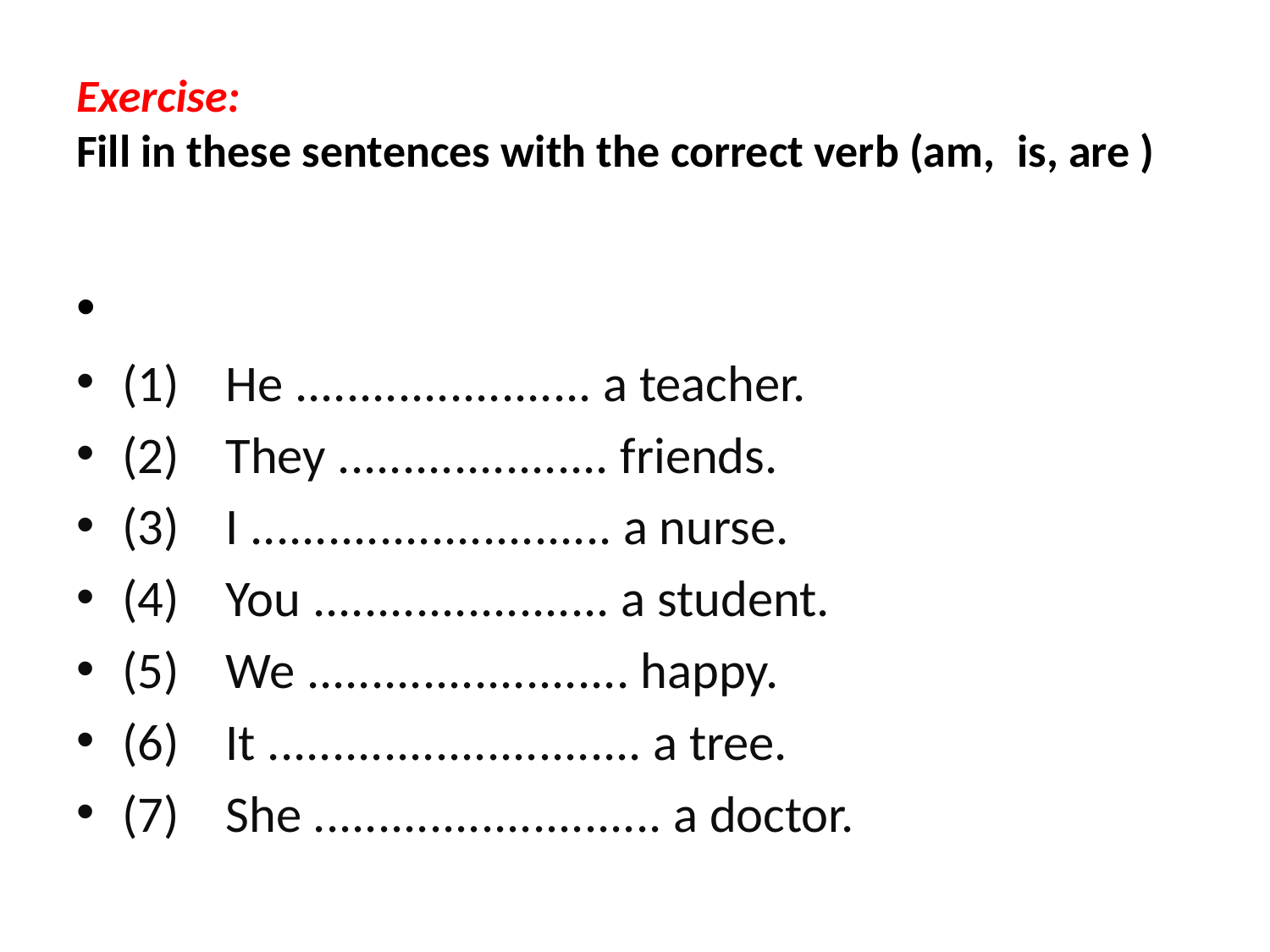

# Exercise: Fill in these sentences with the correct verb (am,  is, are )

(1)    He ....................... a teacher.
(2)    They ..................... friends.
(3)    I ............................ a nurse.
(4)    You ....................... a student.
(5)    We ......................... happy.
(6)    It ............................. a tree.
(7)    She ........................... a doctor.